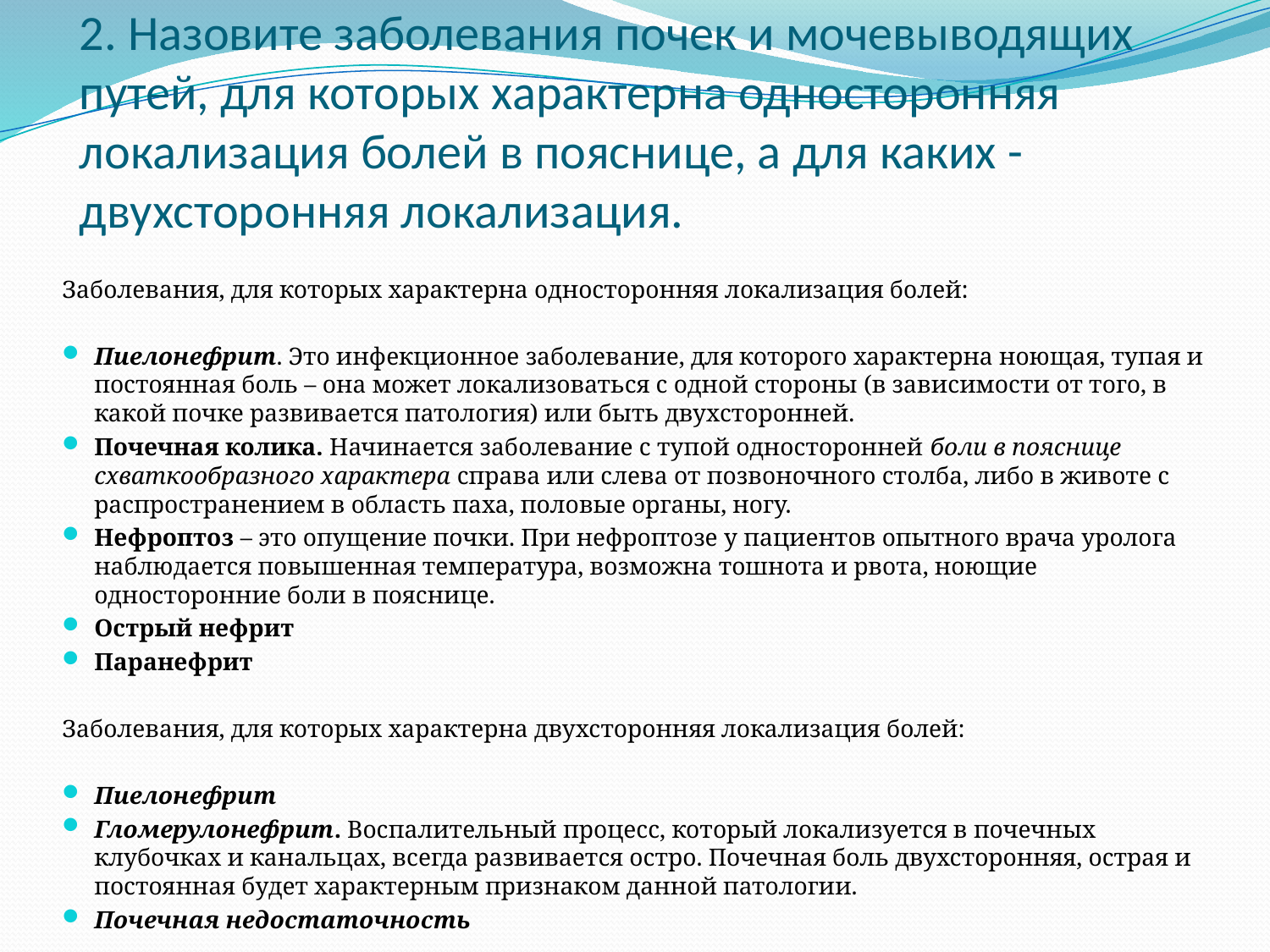

# 2. Назовите заболевания почек и мочевыводящих путей, для которых характерна односторонняя локализация болей в пояснице, а для каких - двухсторонняя локализация.

Заболевания, для которых характерна односторонняя локализация болей:

Пиелонефрит. Это инфекционное заболевание, для которого характерна ноющая, тупая и постоянная боль – она может локализоваться с одной стороны (в зависимости от того, в какой почке развивается патология) или быть двухсторонней.
Почечная колика. Начинается заболевание с тупой односторонней боли в пояснице схваткообразного характера справа или слева от позвоночного столба, либо в животе с распространением в область паха, половые органы, ногу.
Нефроптоз – это опущение почки. При нефроптозе у пациентов опытного врача уролога  наблюдается повышенная температура, возможна тошнота и рвота, ноющие односторонние боли в пояснице.
Острый нефрит
Паранефрит

Заболевания, для которых характерна двухсторонняя локализация болей:

Пиелонефрит
Гломерулонефрит. Воспалительный процесс, который локализуется в почечных клубочках и канальцах, всегда развивается остро. Почечная боль двухсторонняя, острая и постоянная будет характерным признаком данной патологии.
Почечная недостаточность